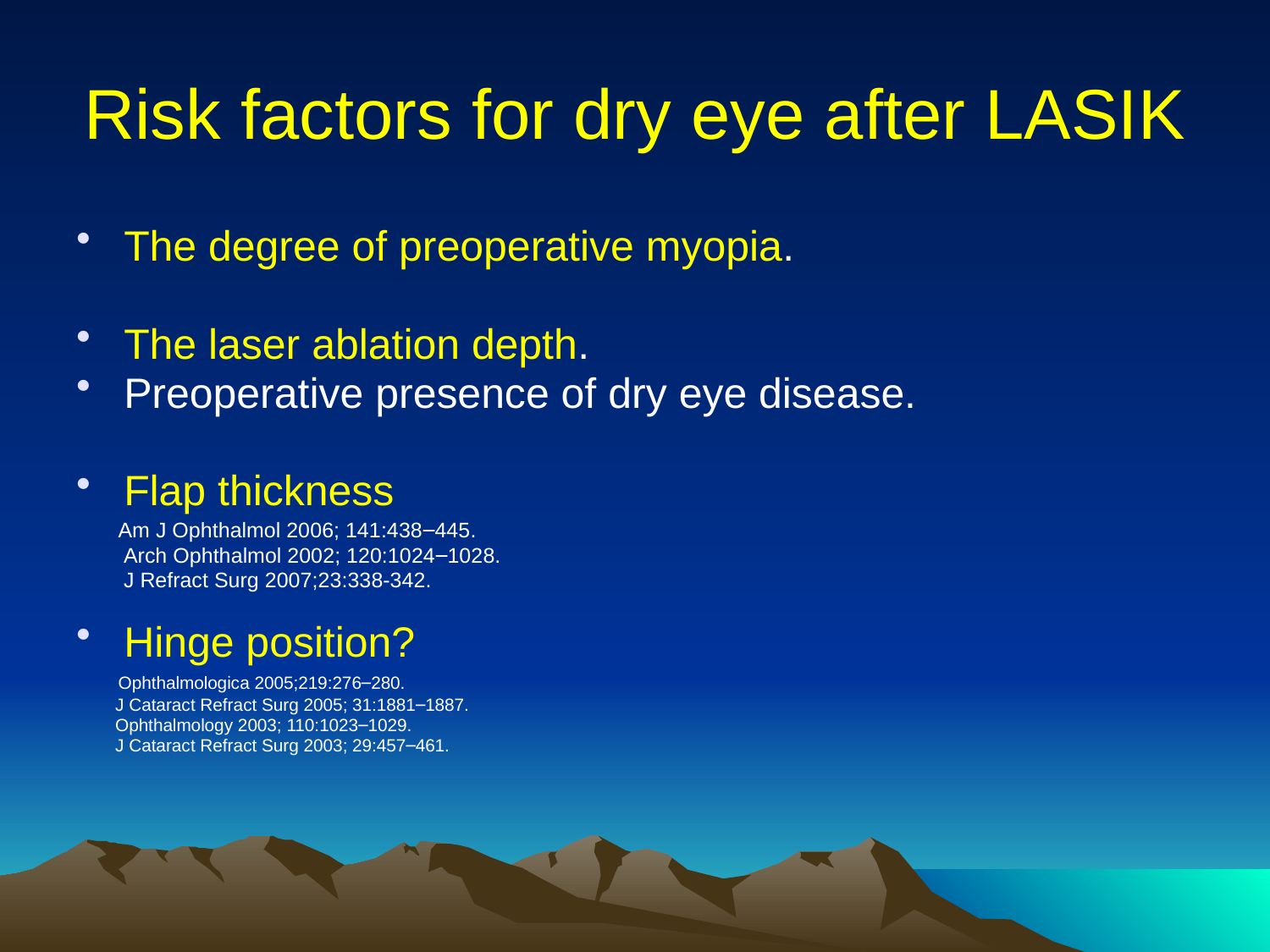

# Risk factors for dry eye after LASIK
The degree of preoperative myopia.

The laser ablation depth.
Preoperative presence of dry eye disease.

Flap thickness
      Am J Ophthalmol 2006; 141:438–445.
        Arch Ophthalmol 2002; 120:1024–1028.
        J Refract Surg 2007;23:338-342.

Hinge position?
      Ophthalmologica 2005;219:276–280.
        J Cataract Refract Surg 2005; 31:1881–1887.
        Ophthalmology 2003; 110:1023–1029.
        J Cataract Refract Surg 2003; 29:457–461.